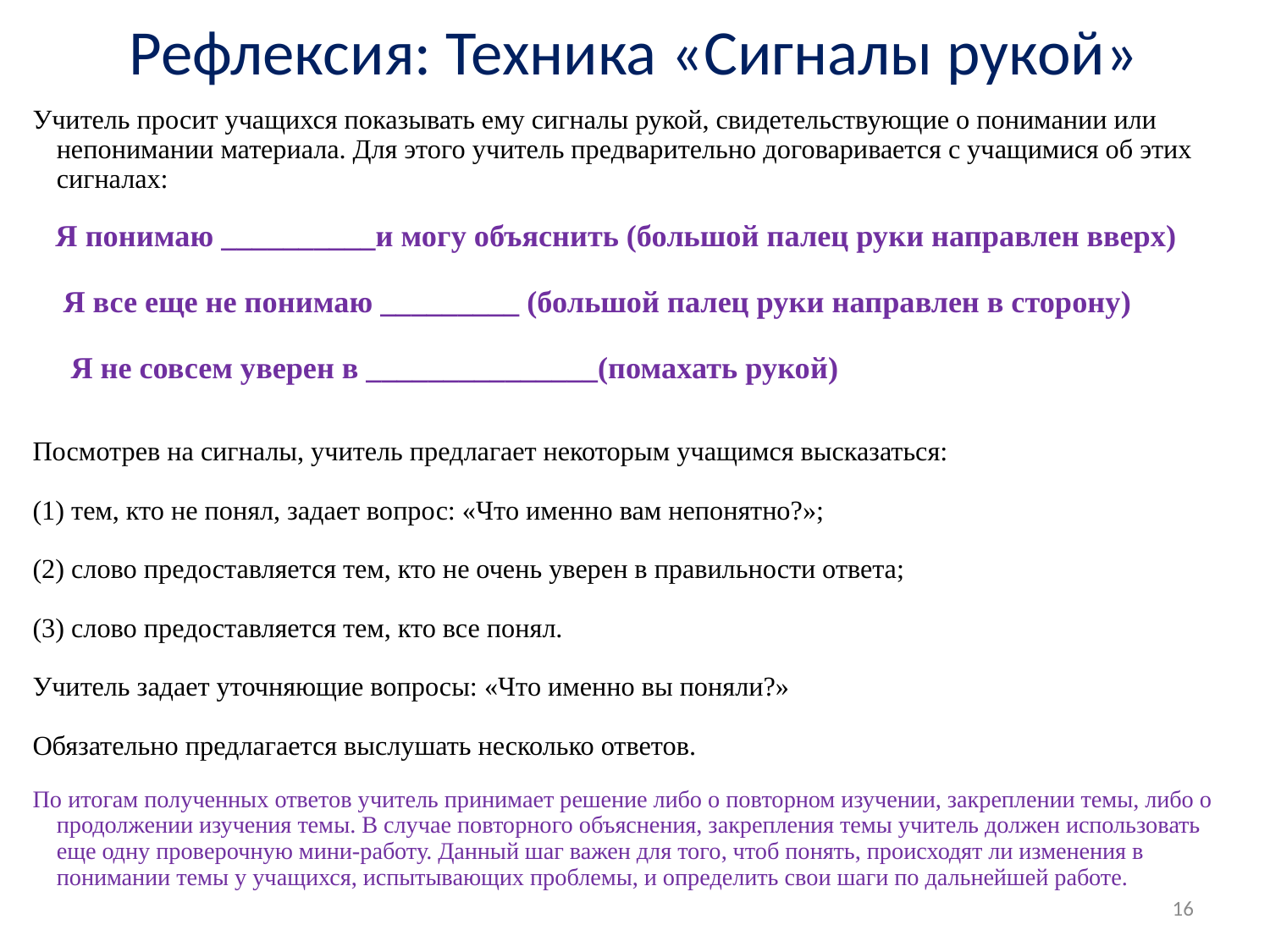

# Рефлексия: Техника «Сигналы рукой»
Учитель просит учащихся показывать ему сигналы рукой, свидетельствующие о понимании или непонимании материала. Для этого учитель предварительно договаривается с учащимися об этих сигналах:

   Я понимаю __________и могу объяснить (большой палец руки направлен вверх)

    Я все еще не понимаю _________ (большой палец руки направлен в сторону)

     Я не совсем уверен в _______________(помахать рукой)

Посмотрев на сигналы, учитель предлагает некоторым учащимся высказаться:

(1) тем, кто не понял, задает вопрос: «Что именно вам непонятно?»;

(2) слово предоставляется тем, кто не очень уверен в правильности ответа;

(3) слово предоставляется тем, кто все понял.

Учитель задает уточняющие вопросы: «Что именно вы поняли?»

Обязательно предлагается выслушать несколько ответов.

По итогам полученных ответов учитель принимает решение либо о повторном изучении, закреплении темы, либо о продолжении изучения темы. В случае повторного объяснения, закрепления темы учитель должен использовать еще одну проверочную мини-работу. Данный шаг важен для того, чтоб понять, происходят ли изменения в понимании темы у учащихся, испытывающих проблемы, и определить свои шаги по дальнейшей работе.
16